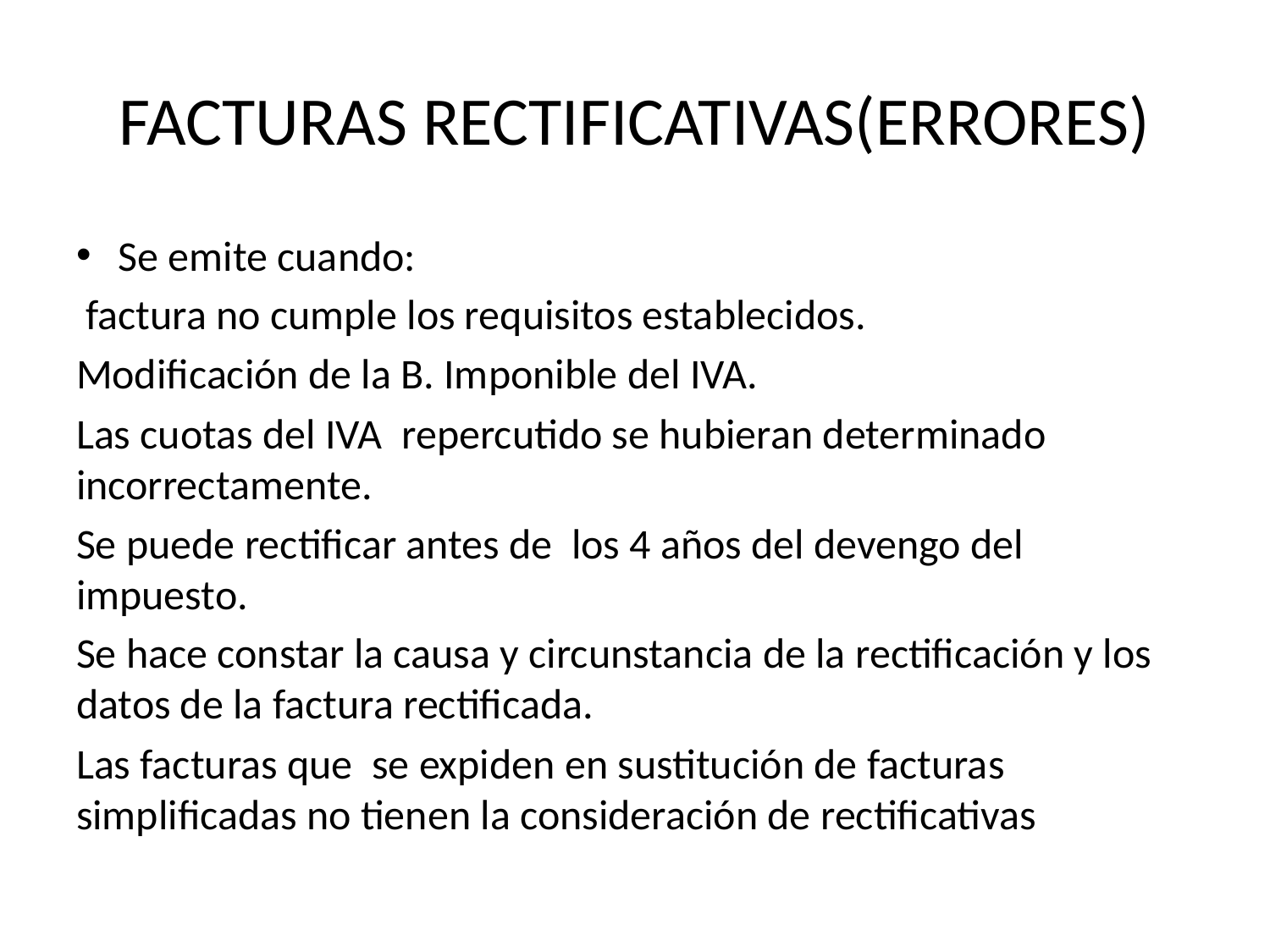

# FACTURAS RECTIFICATIVAS(ERRORES)
Se emite cuando:
 factura no cumple los requisitos establecidos.
Modificación de la B. Imponible del IVA.
Las cuotas del IVA  repercutido se hubieran determinado incorrectamente.
Se puede rectificar antes de  los 4 años del devengo del impuesto.
Se hace constar la causa y circunstancia de la rectificación y los datos de la factura rectificada.
Las facturas que  se expiden en sustitución de facturas simplificadas no tienen la consideración de rectificativas